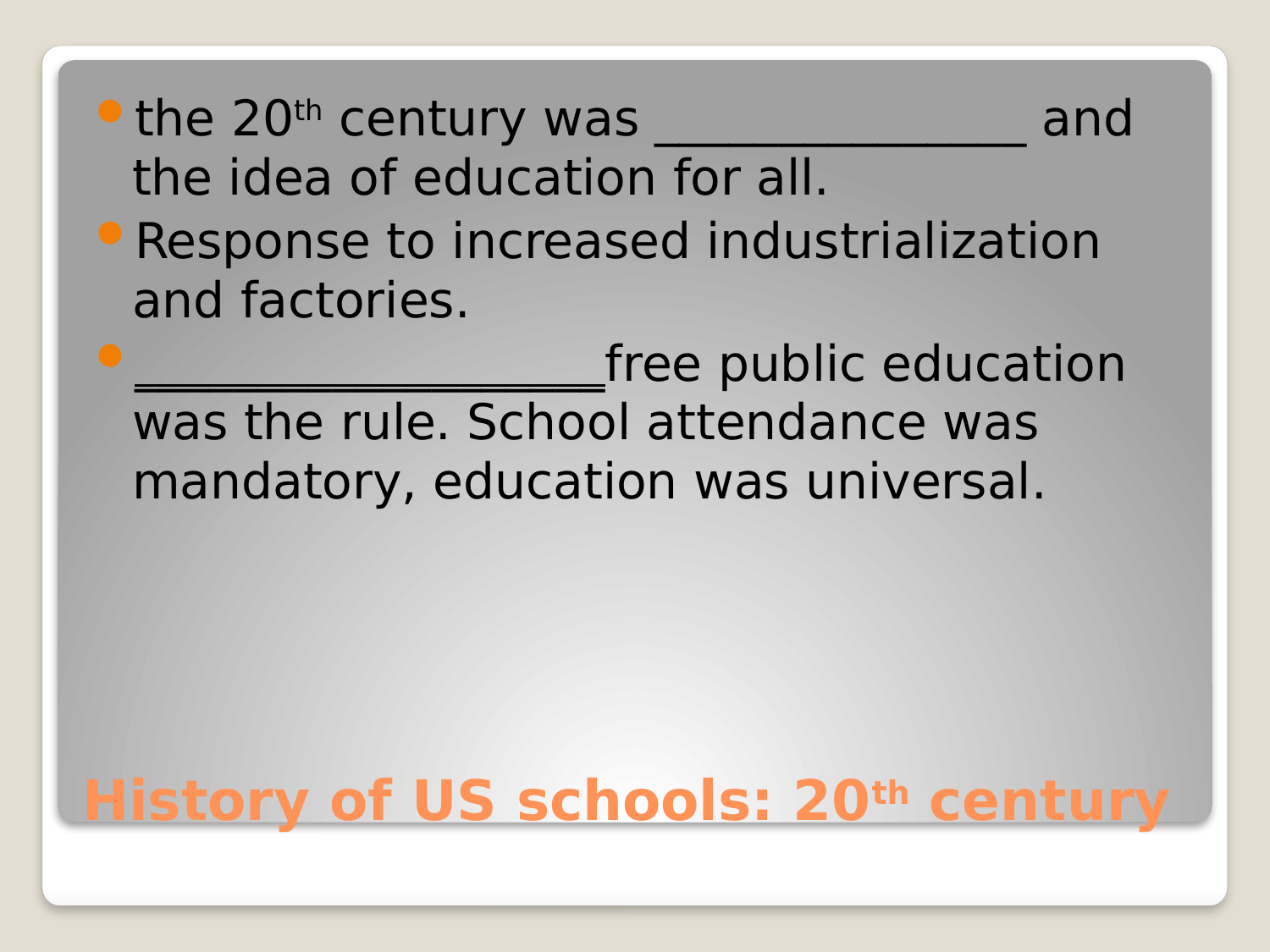

the 20th century was _______________ and the idea of education for all.
Response to increased industrialization and factories.
___________________free public education was the rule. School attendance was mandatory, education was universal.

# History of US schools: 20th century